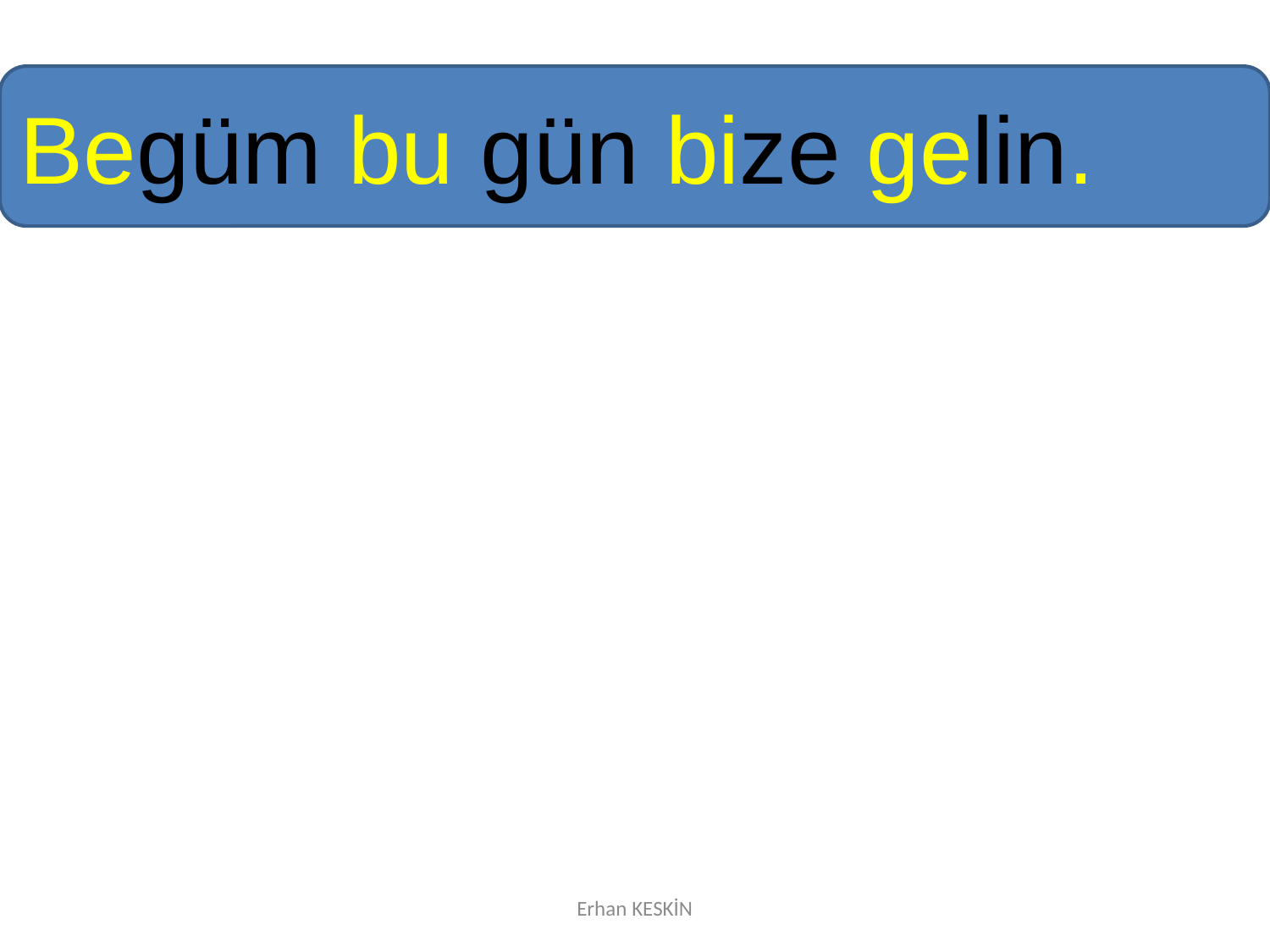

Begüm bu gün bize gelin.
Erhan KESKİN